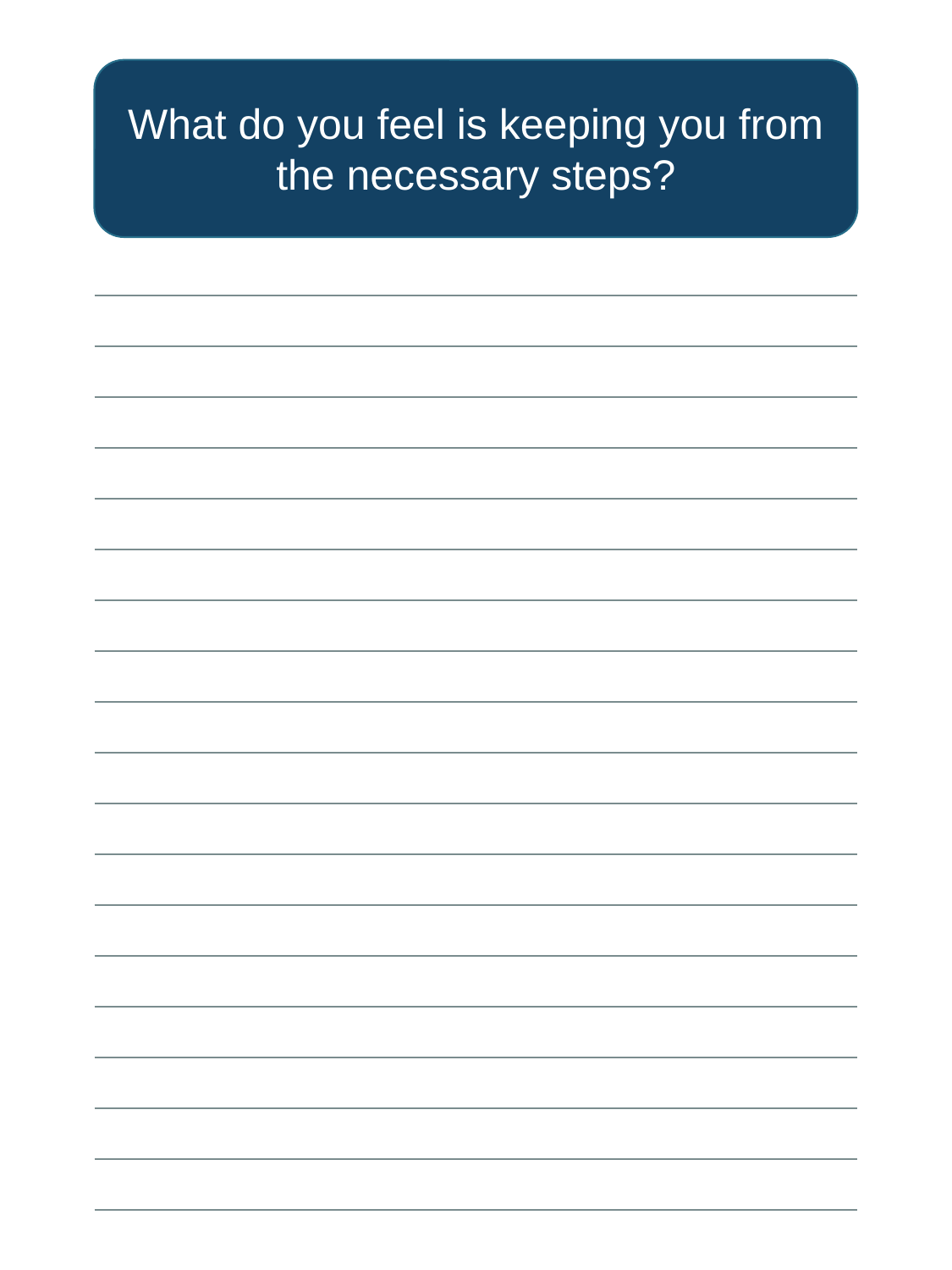

What do you feel is keeping you from the necessary steps?
|  |
| --- |
|  |
|  |
|  |
|  |
|  |
|  |
|  |
|  |
|  |
|  |
|  |
|  |
|  |
|  |
|  |
|  |
|  |